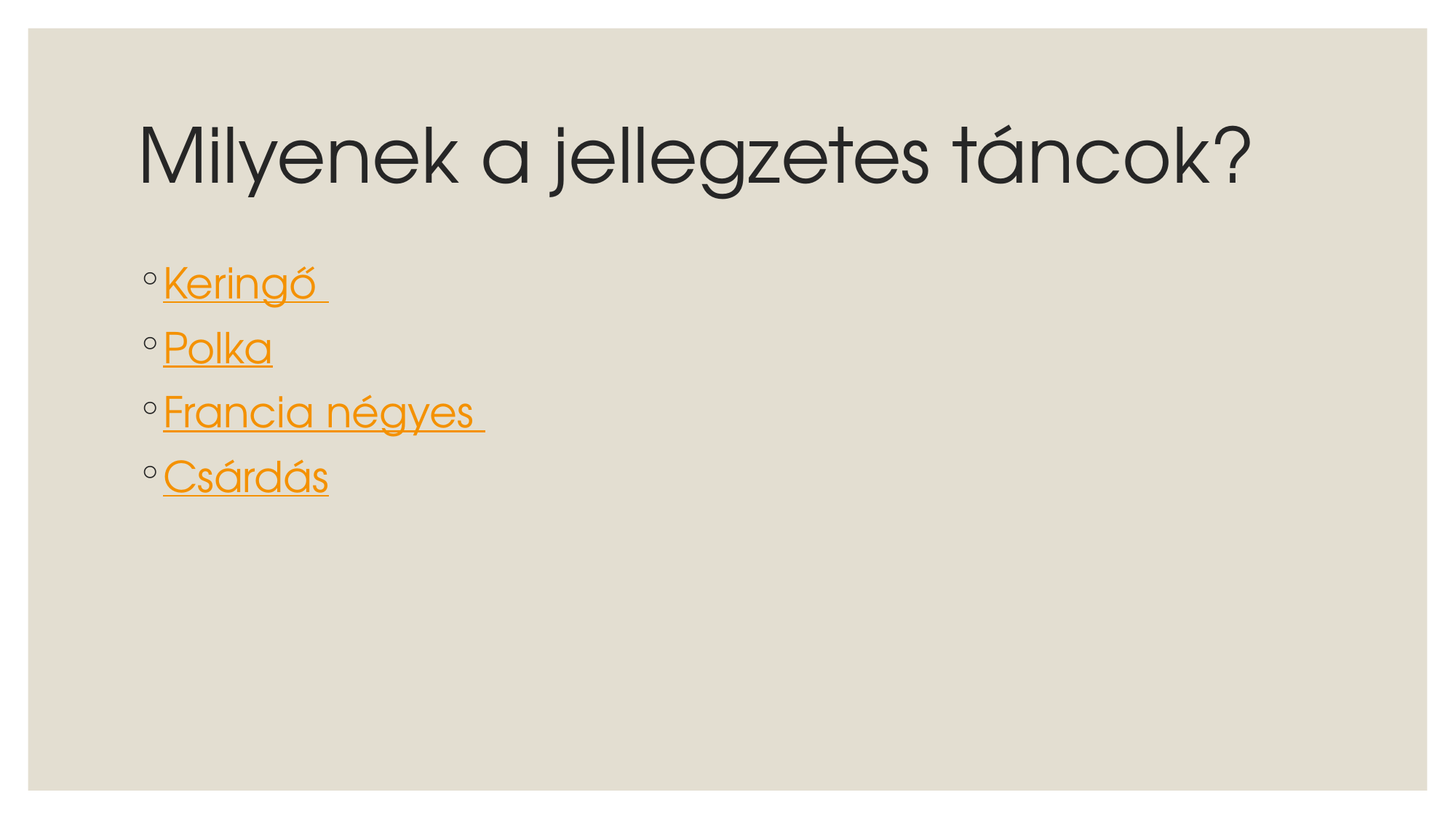

# Milyenek a jellegzetes táncok?
Keringő
Polka
Francia négyes
Csárdás